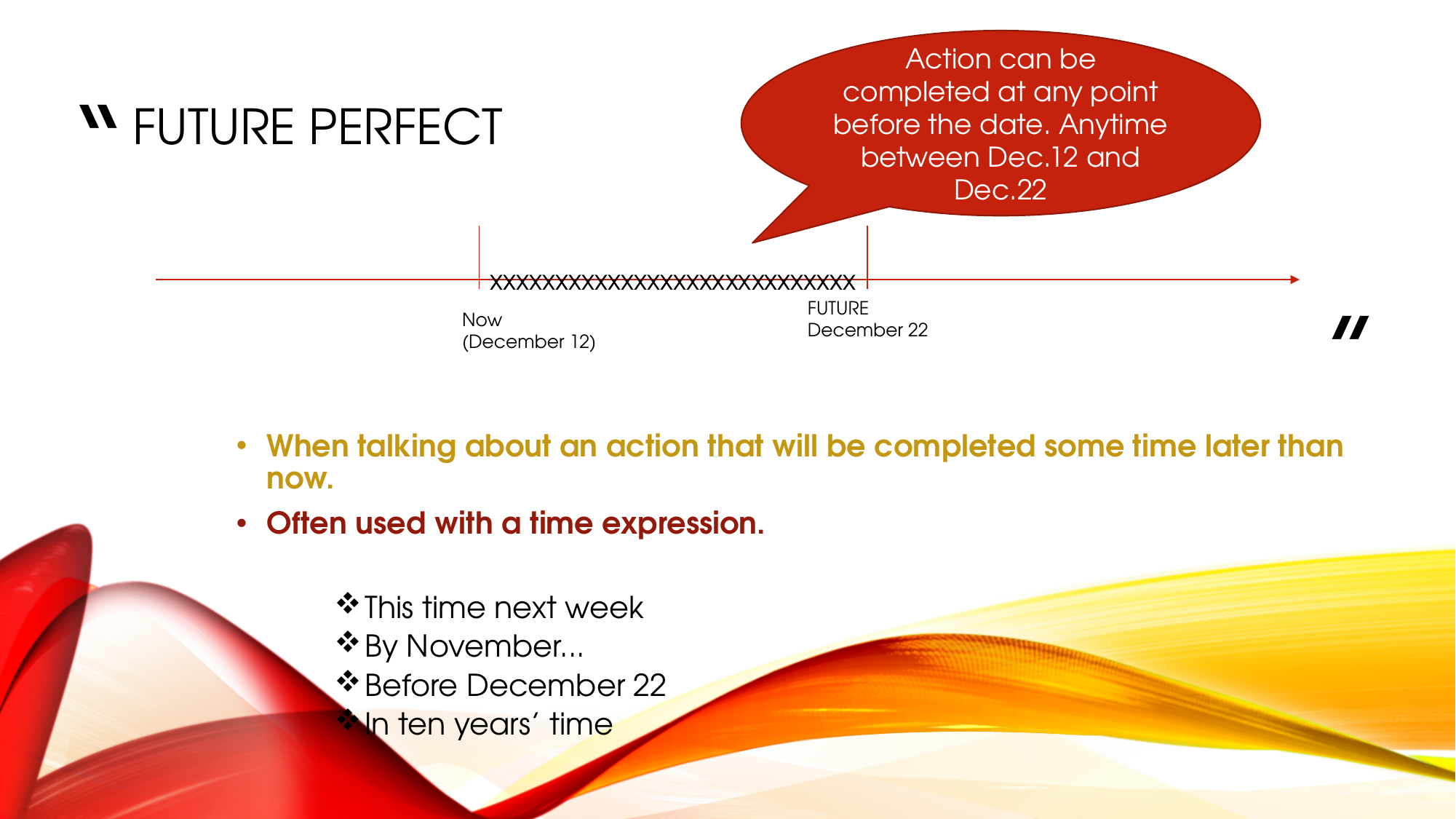

# Future Perfect
Action can be completed at any point before the date. Anytime between Dec.12 and Dec.22
xxxxxxxxxxxxxxxxxxxxxxxxxxxx
FUTURE
December 22
Now (December 12)

When talking about an action that will be completed some time later than now.
Often used with a time expression.

This time next week
By November...
Before December 22
In ten years’ time